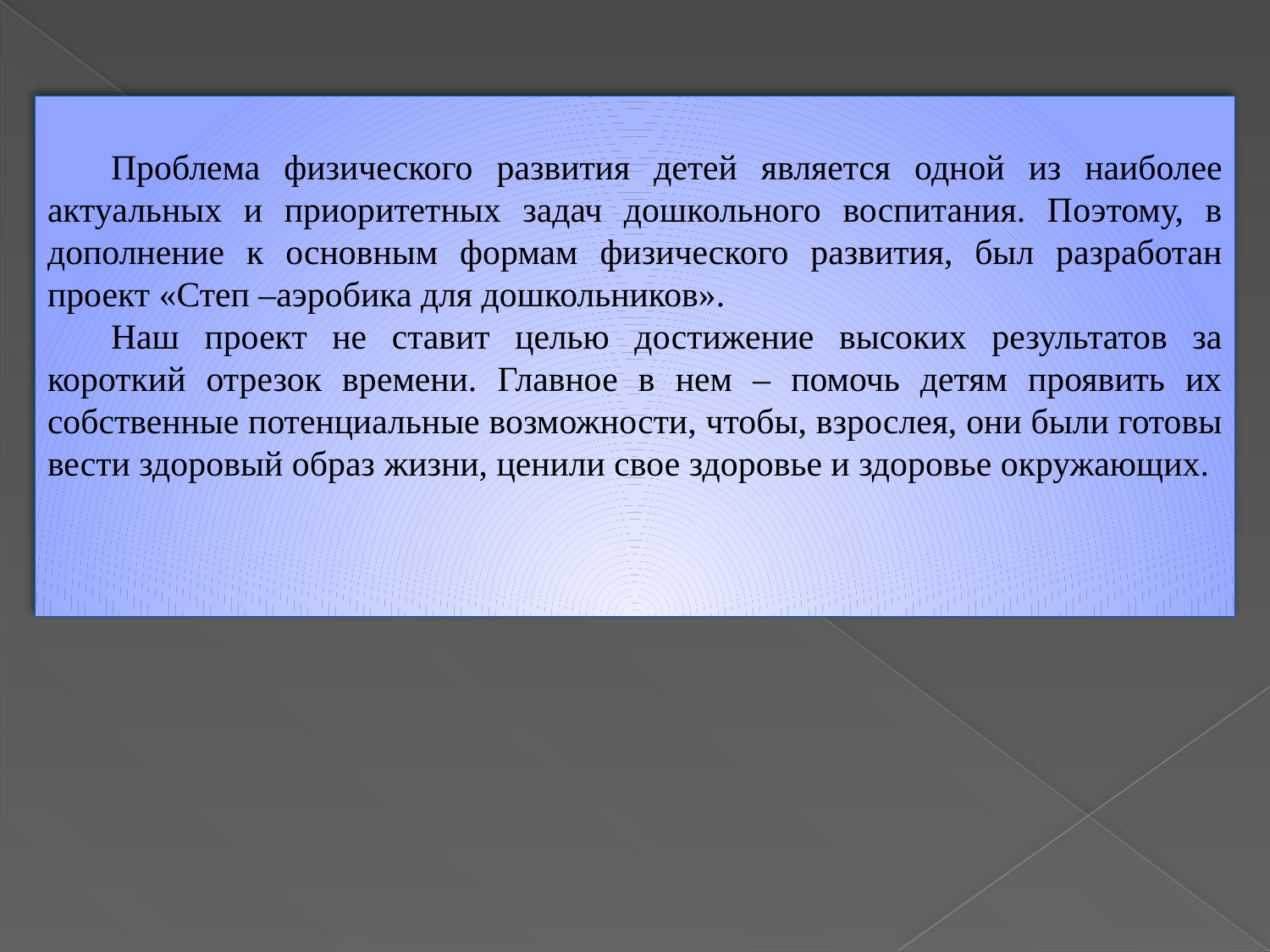

Проблема физического развития детей является одной из наиболее актуальных и приоритетных задач дошкольного воспитания. Поэтому, в дополнение к основным формам физического развития, был разработан проект «Степ –аэробика для дошкольников».
Наш проект не ставит целью достижение высоких результатов за короткий отрезок времени. Главное в нем – помочь детям проявить их собственные потенциальные возможности, чтобы, взрослея, они были готовы вести здоровый образ жизни, ценили свое здоровье и здоровье окружающих.